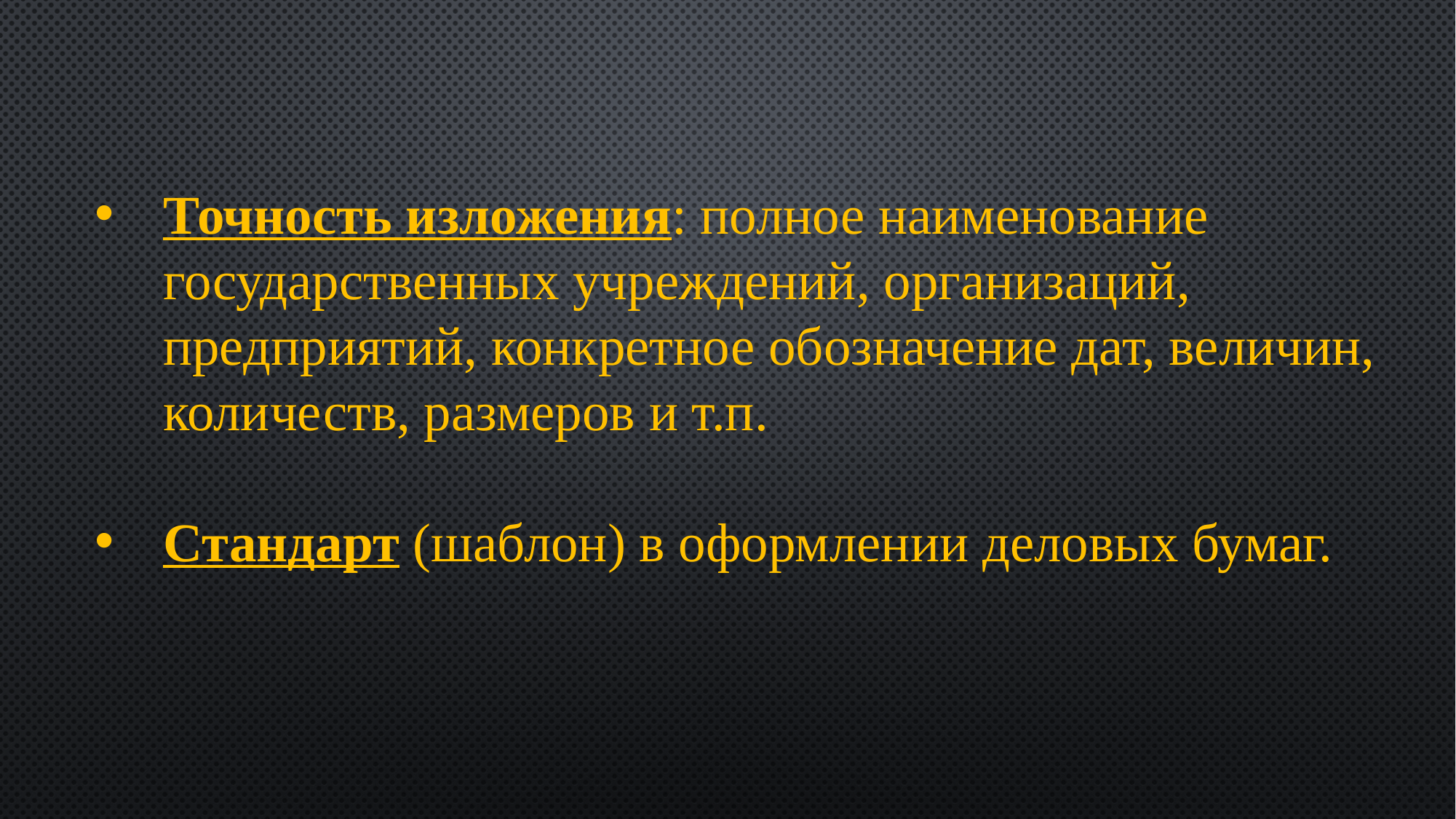

Точность изложения: полное наименование государственных учреждений, организаций, предприятий, конкретное обозначение дат, величин, количеств, размеров и т.п.

Стандарт (шаблон) в оформлении деловых бумаг.